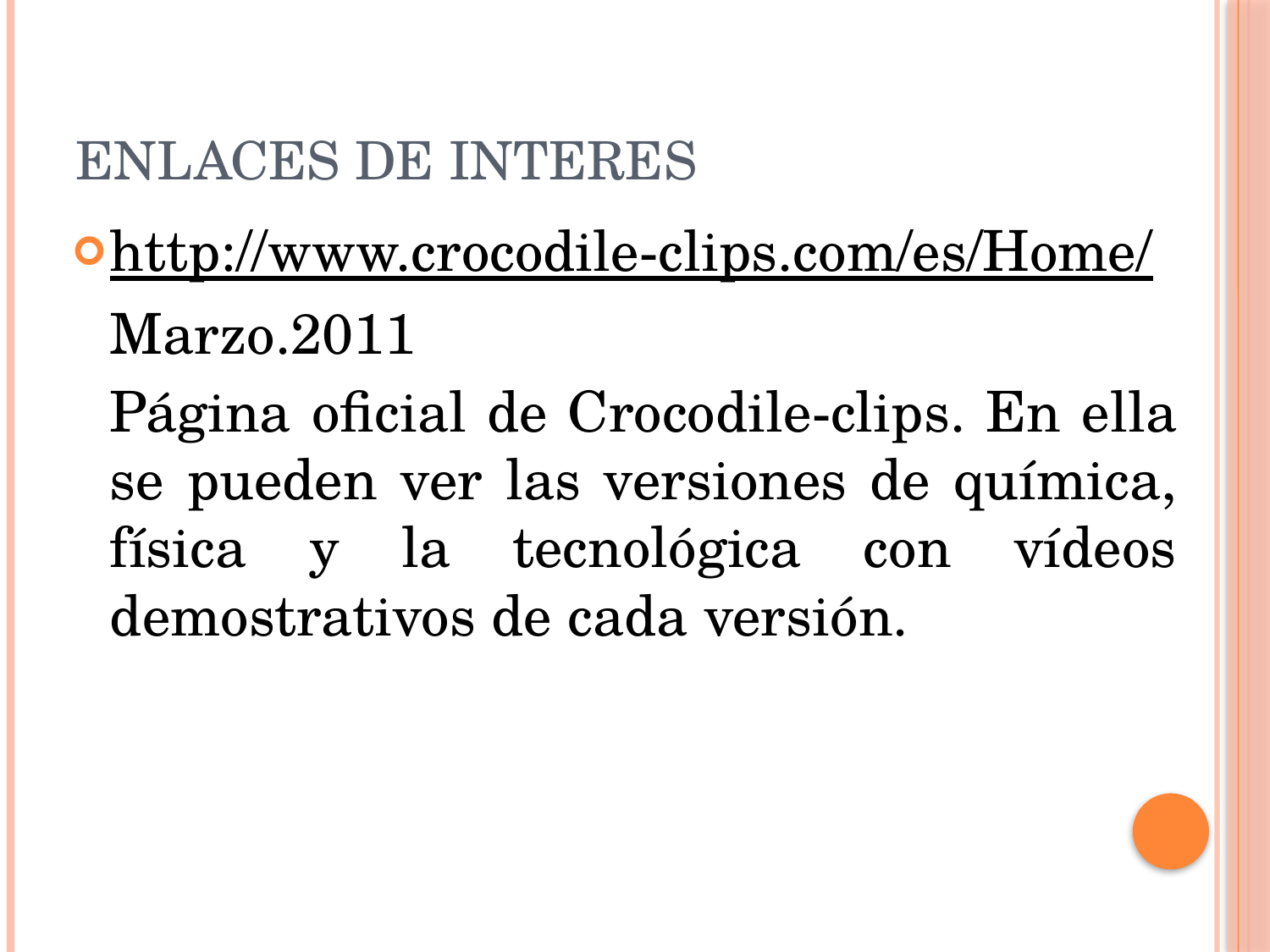

# Enlaces de interes
http://www.crocodile-clips.com/es/Home/ Marzo.2011
	Página oficial de Crocodile-clips. En ella se pueden ver las versiones de química, física y la tecnológica con vídeos demostrativos de cada versión.